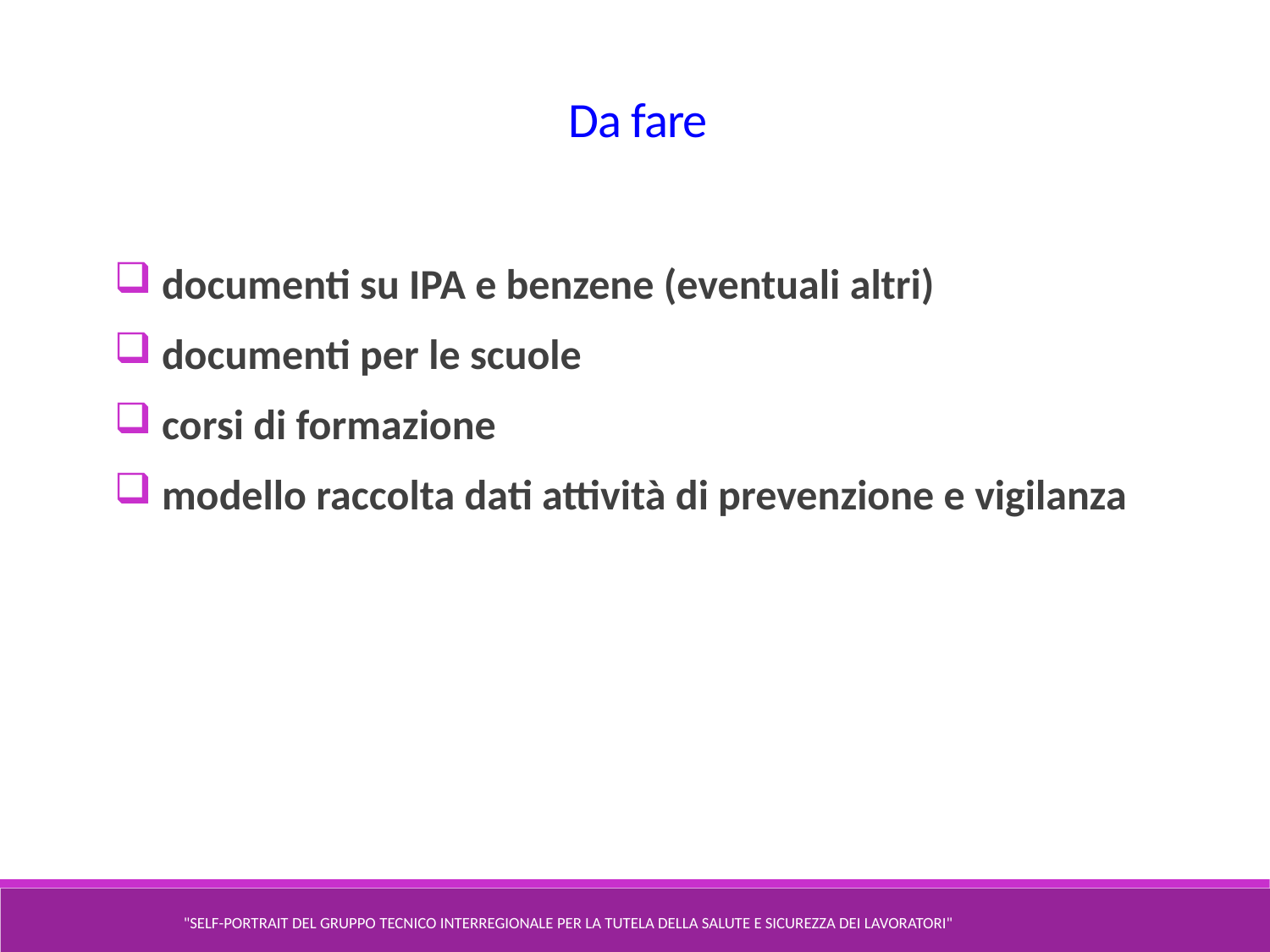

documenti su IPA e benzene (eventuali altri)
 documenti per le scuole
 corsi di formazione
 modello raccolta dati attività di prevenzione e vigilanza
Da fare